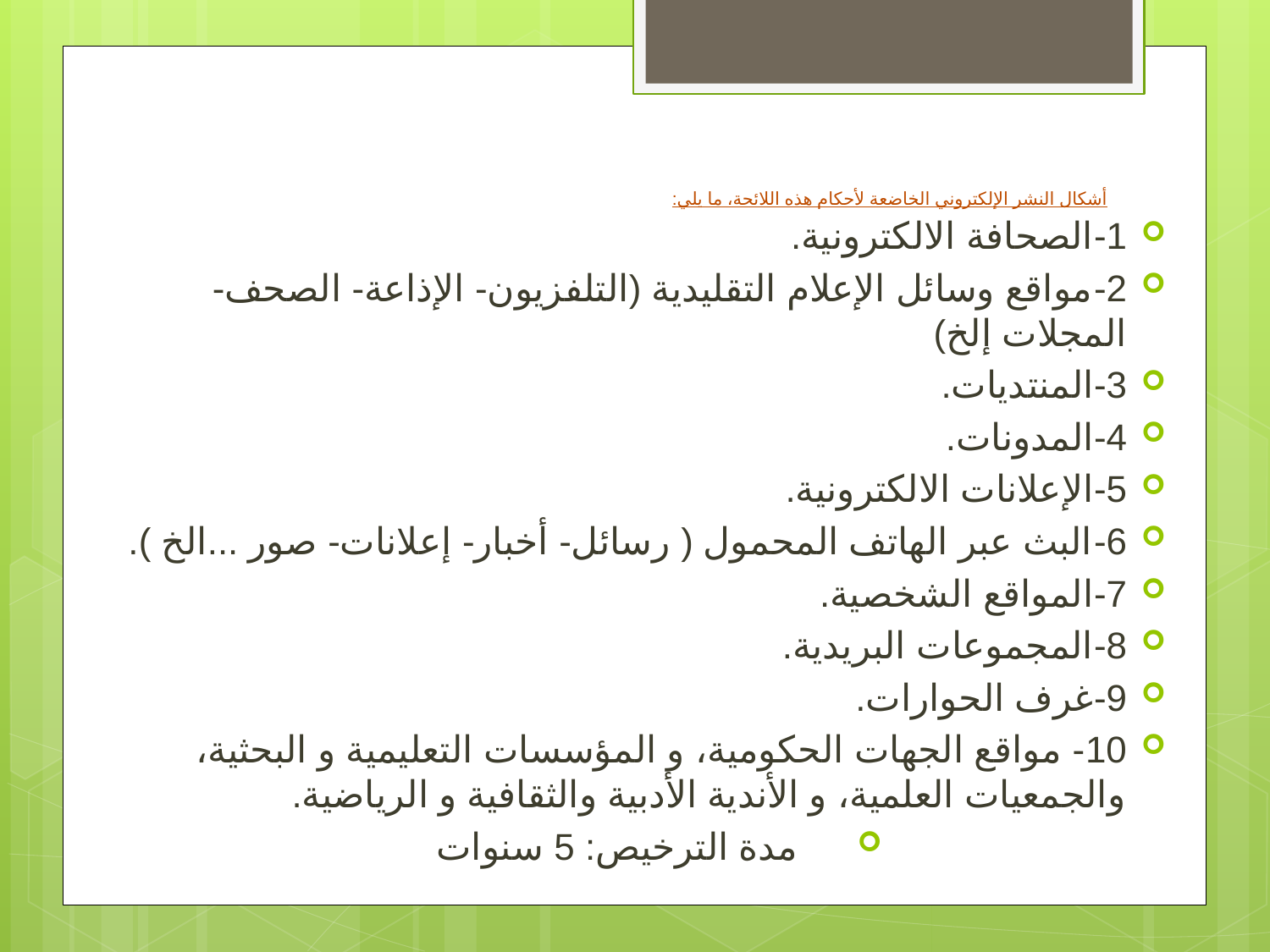

# أشكال النشر الإلكتروني الخاضعة لأحكام هذه اللائحة، ما يلي:
1-	الصحافة الالكترونية.
2-	مواقع وسائل الإعلام التقليدية (التلفزيون- الإذاعة- الصحف- المجلات إلخ)
3-	المنتديات.
4-	المدونات.
5-	الإعلانات الالكترونية.
6-	البث عبر الهاتف المحمول ( رسائل- أخبار- إعلانات- صور ...الخ ).
7-	المواقع الشخصية.
8-	المجموعات البريدية.
9-	غرف الحوارات.
10- مواقع الجهات الحكومية، و المؤسسات التعليمية و البحثية، والجمعيات العلمية، و الأندية الأدبية والثقافية و الرياضية.
مدة الترخيص: 5 سنوات